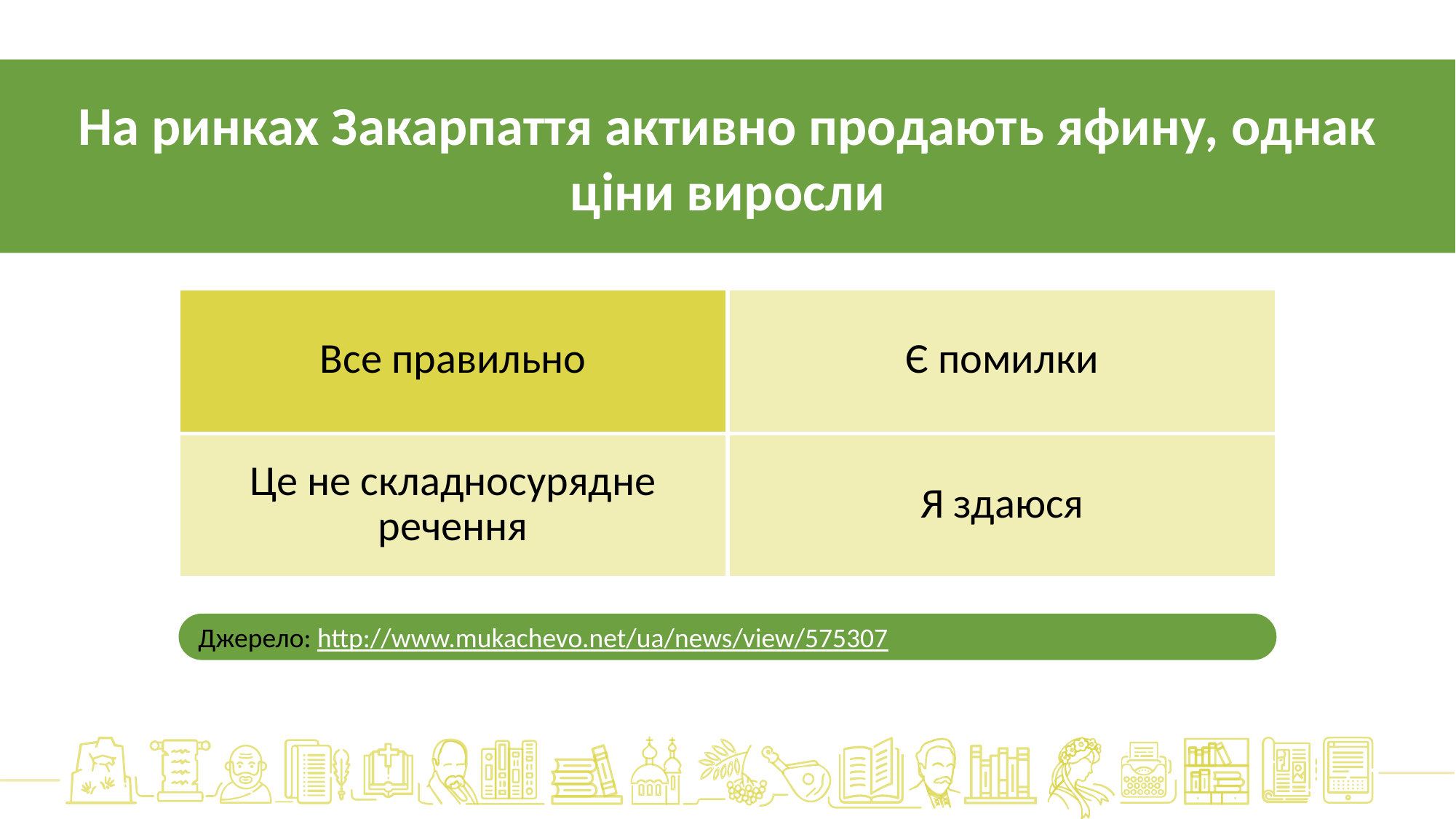

На ринках Закарпаття активно продають яфину, однак ціни виросли
| Все правильно | Є помилки |
| --- | --- |
| Це не складносурядне речення | Я здаюся |
Джерело: http://www.mukachevo.net/ua/news/view/575307